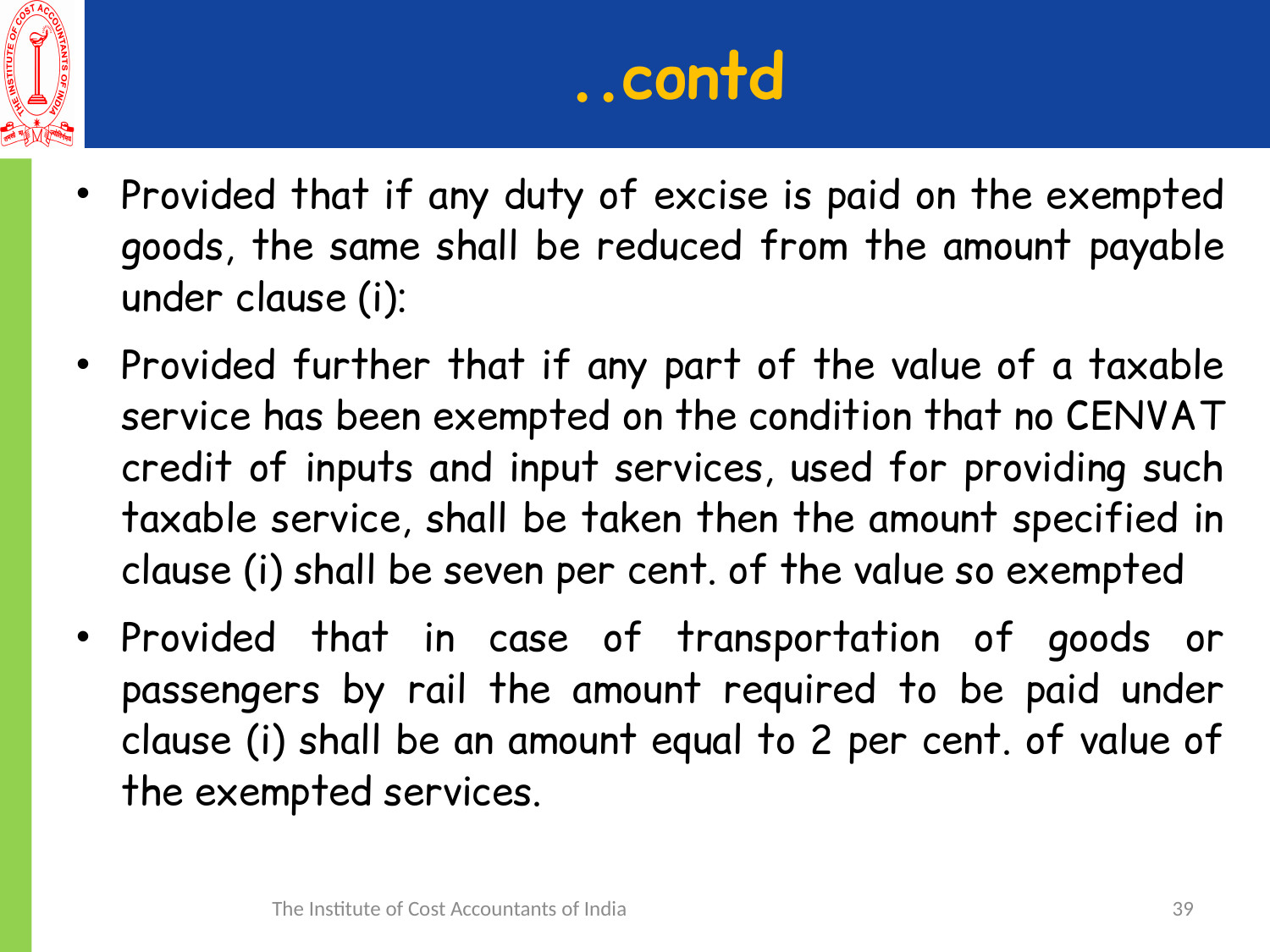

# ..contd
Provided that if any duty of excise is paid on the exempted goods, the same shall be reduced from the amount payable under clause (i):
Provided further that if any part of the value of a taxable service has been exempted on the condition that no CENVAT credit of inputs and input services, used for providing such taxable service, shall be taken then the amount specified in clause (i) shall be seven per cent. of the value so exempted
Provided that in case of transportation of goods or passengers by rail the amount required to be paid under clause (i) shall be an amount equal to 2 per cent. of value of the exempted services.

The Institute of Cost Accountants of India
39